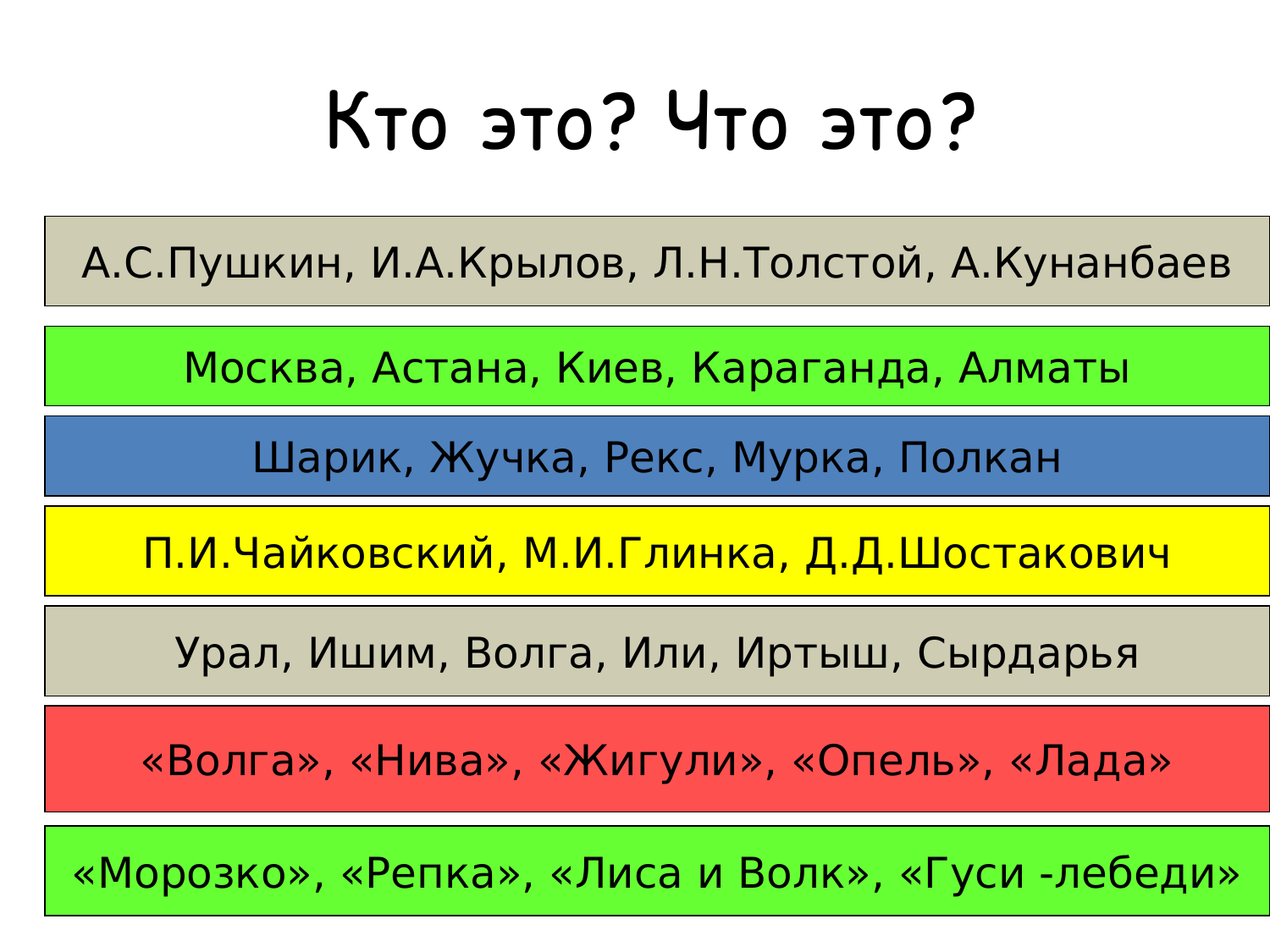

Кто это? Что это?
А.С.Пушкин, И.А.Крылов, Л.Н.Толстой, А.Кунанбаев
Москва, Астана, Киев, Караганда, Алматы
Шарик, Жучка, Рекс, Мурка, Полкан
П.И.Чайковский, М.И.Глинка, Д.Д.Шостакович
Урал, Ишим, Волга, Или, Иртыш, Сырдарья
«Волга», «Нива», «Жигули», «Опель», «Лада»
«Морозко», «Репка», «Лиса и Волк», «Гуси -лебеди»